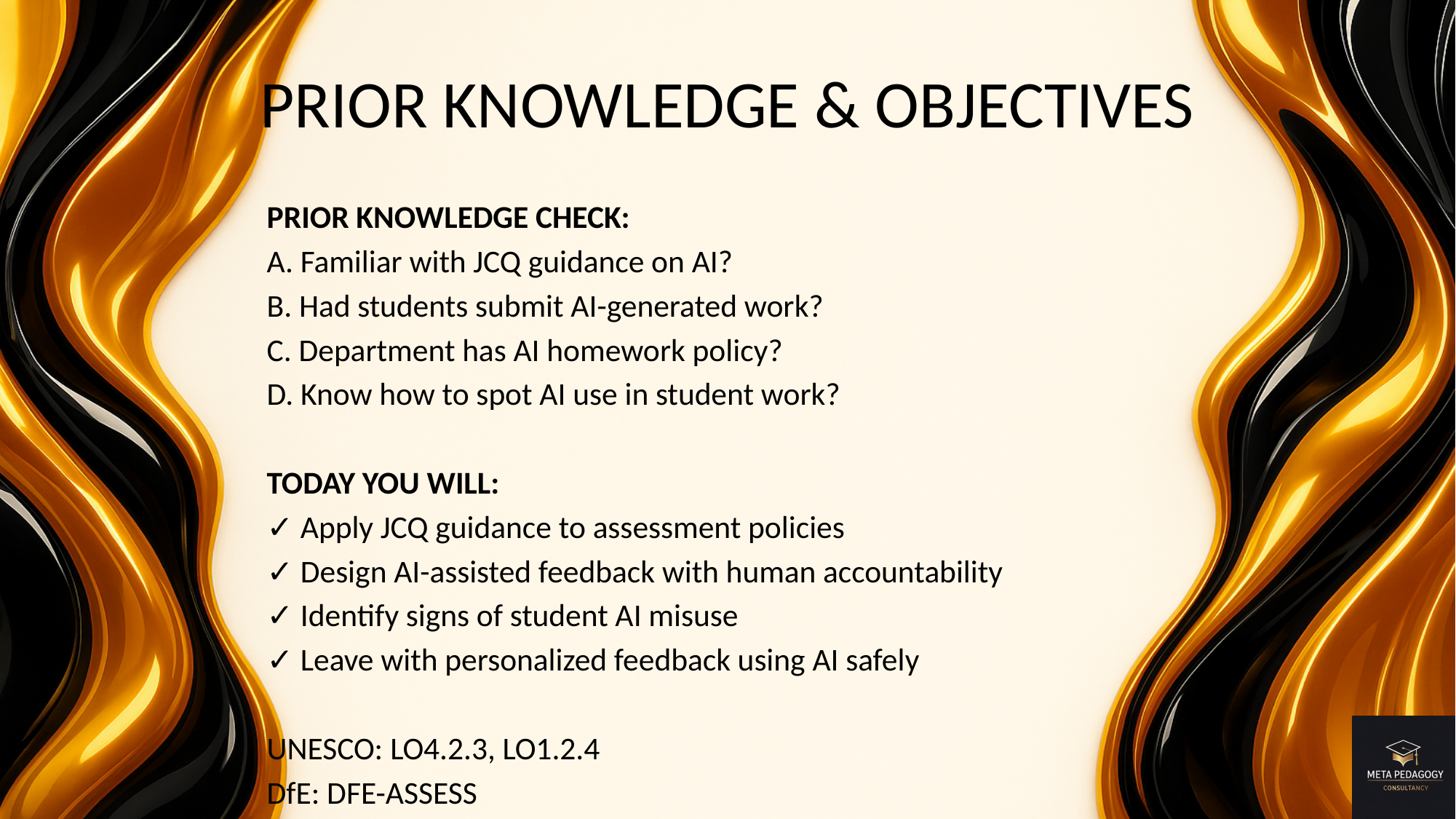

# PRIOR KNOWLEDGE & OBJECTIVES
PRIOR KNOWLEDGE CHECK:
A. Familiar with JCQ guidance on AI?
B. Had students submit AI-generated work?
C. Department has AI homework policy?
D. Know how to spot AI use in student work?

TODAY YOU WILL:
✓ Apply JCQ guidance to assessment policies
✓ Design AI-assisted feedback with human accountability
✓ Identify signs of student AI misuse
✓ Leave with personalized feedback using AI safely

UNESCO: LO4.2.3, LO1.2.4
DfE: DFE-ASSESS